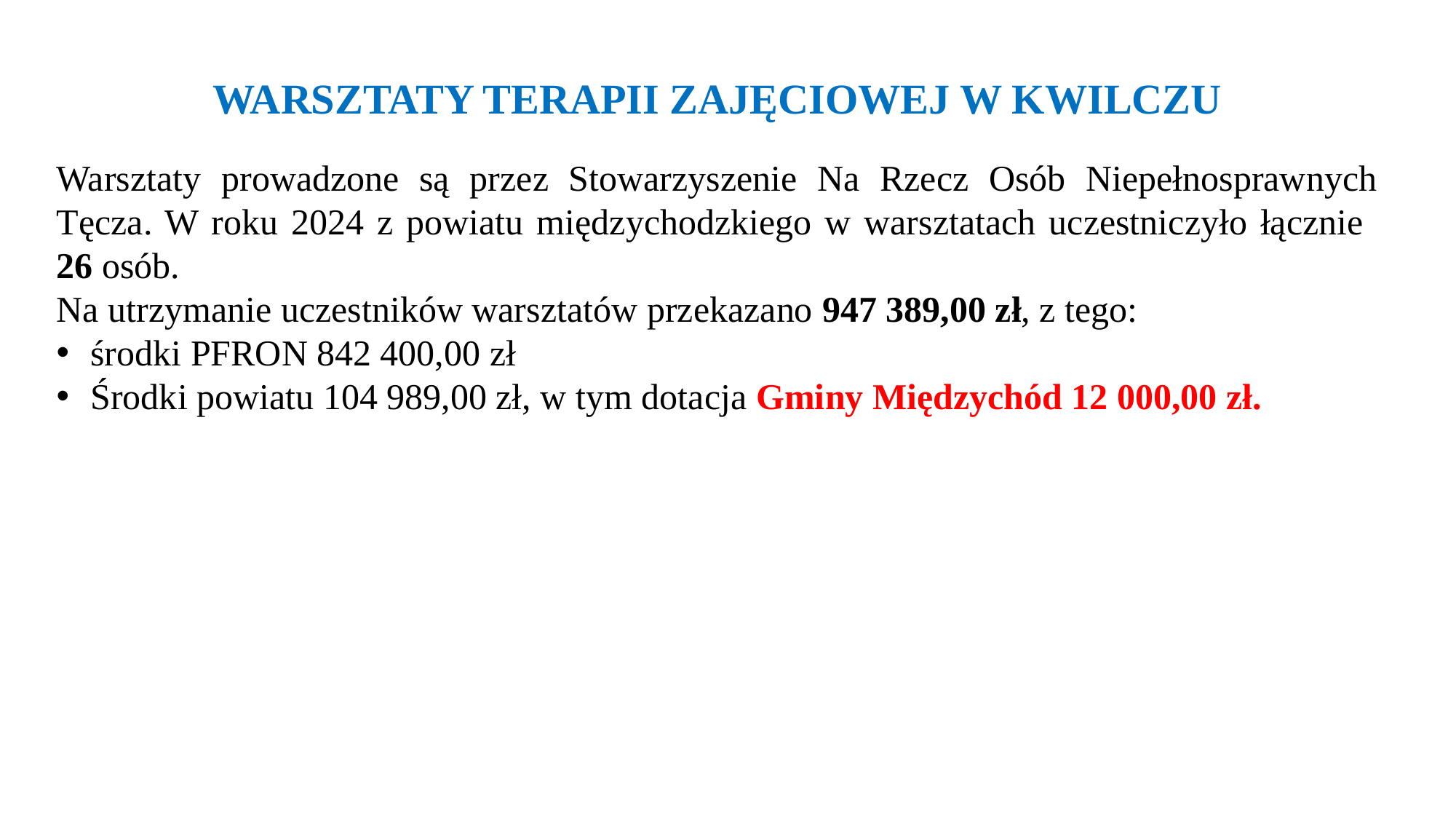

WARSZTATY TERAPII ZAJĘCIOWEJ W KWILCZU

Warsztaty prowadzone są przez Stowarzyszenie Na Rzecz Osób Niepełnosprawnych Tęcza. W roku 2024 z powiatu międzychodzkiego w warsztatach uczestniczyło łącznie
26 osób.
Na utrzymanie uczestników warsztatów przekazano 947 389,00 zł, z tego:
środki PFRON 842 400,00 zł
Środki powiatu 104 989,00 zł, w tym dotacja Gminy Międzychód 12 000,00 zł.